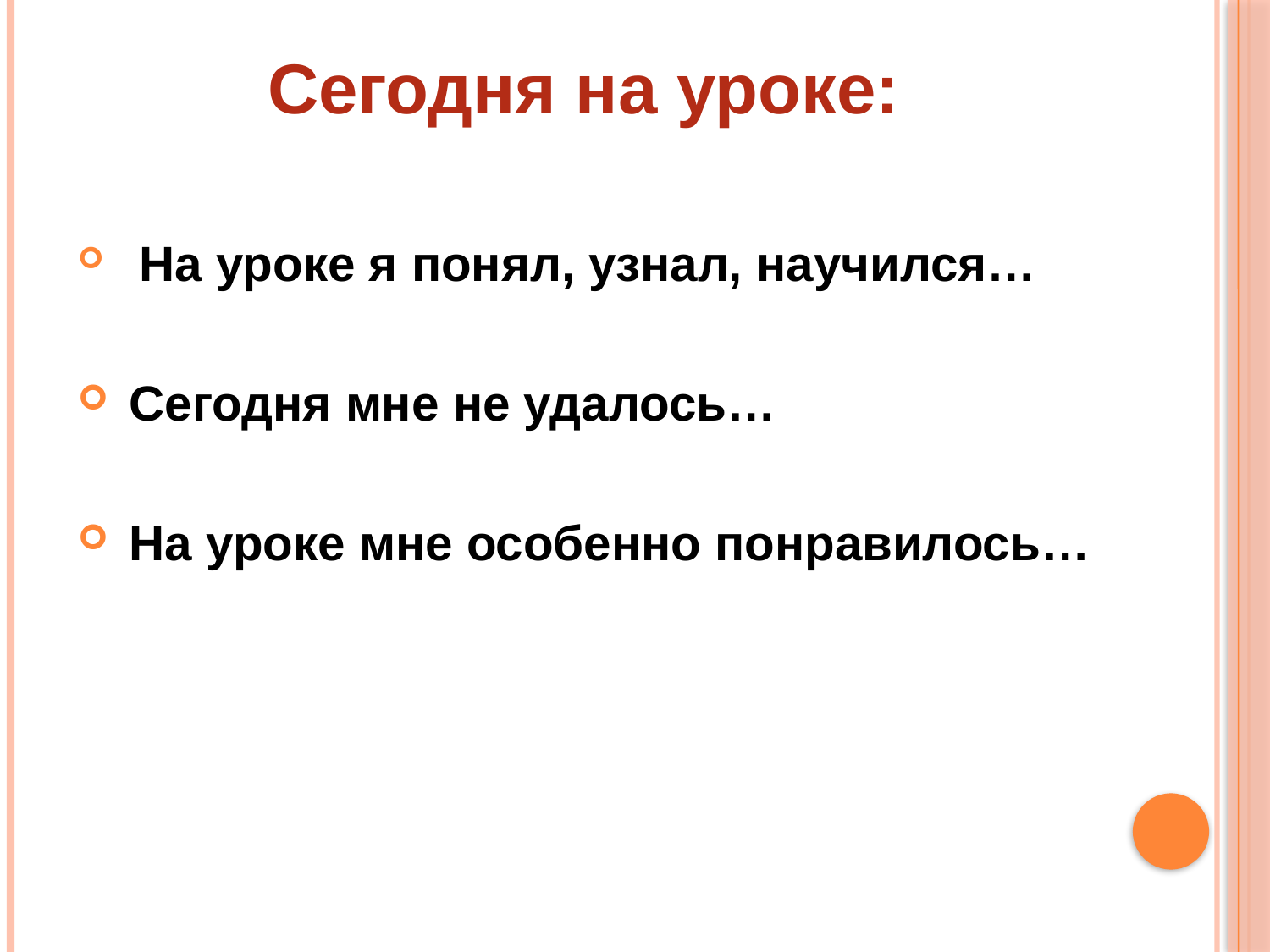

# Сегодня на уроке:
  На уроке я понял, узнал, научился…

 Сегодня мне не удалось…

 На уроке мне особенно понравилось…